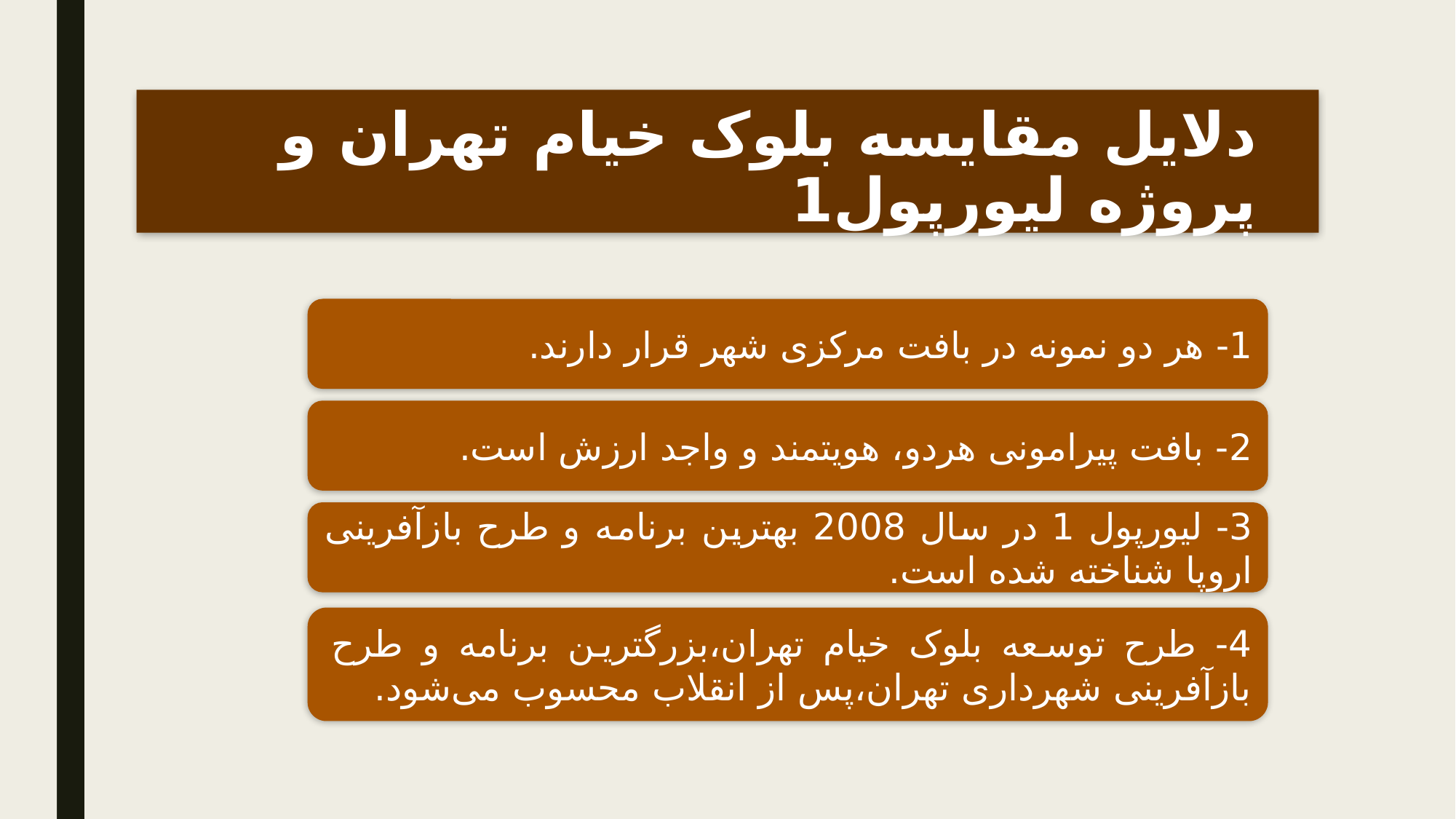

دلایل مقایسه بلوک خیام تهران و پروژه لیورپول1
1- هر دو نمونه در بافت مرکزی شهر قرار دارند.
2- بافت پیرامونی هردو، هویتمند و واجد ارزش است.
3- لیورپول 1 در سال 2008 بهترین برنامه و طرح بازآفرینی اروپا شناخته شده است.
4- طرح توسعه بلوک خیام تهران،بزرگترین برنامه و طرح بازآفرینی شهرداری تهران،پس از انقلاب محسوب می‌شود.